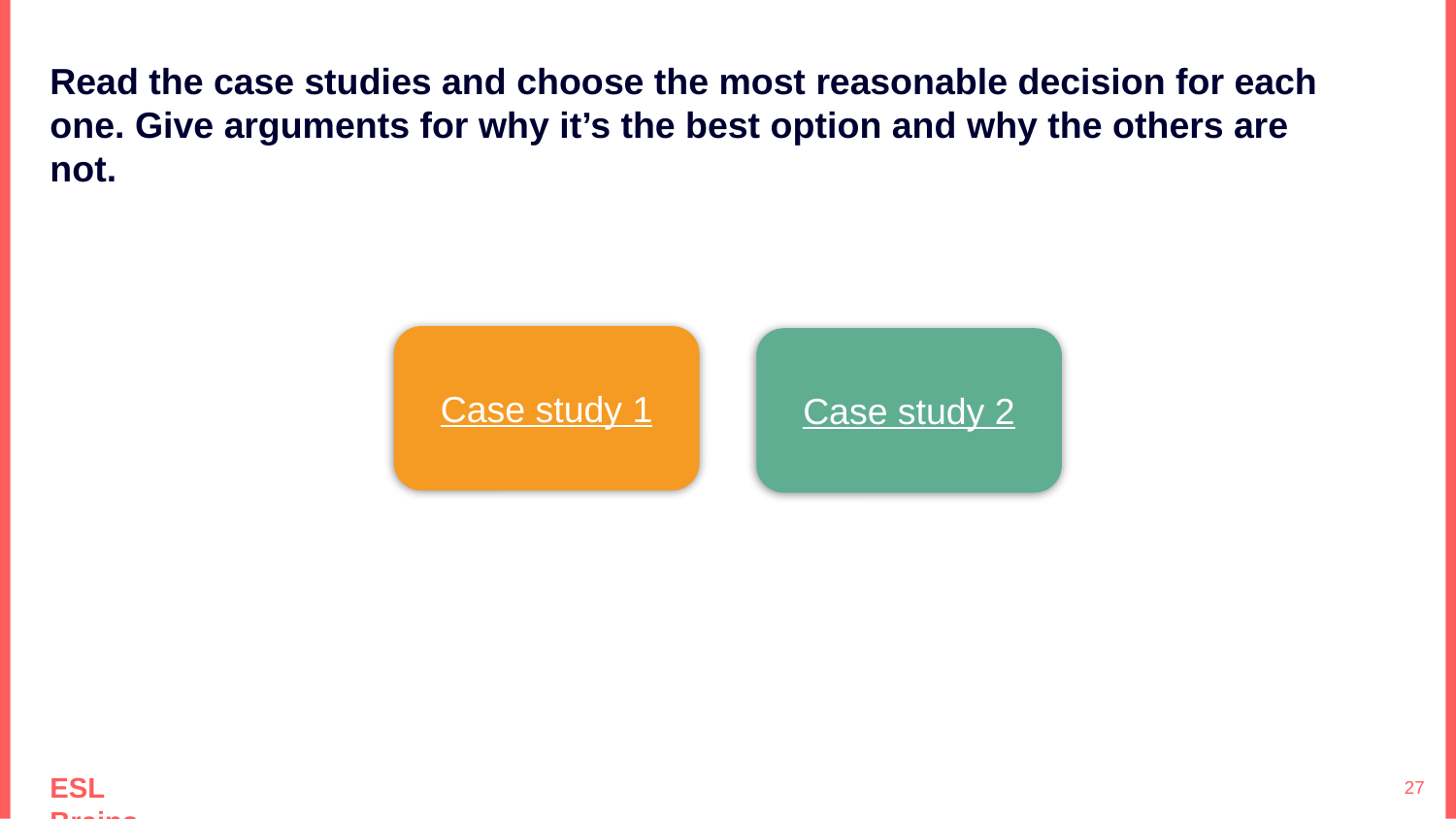

Read the case studies and choose the most reasonable decision for each one. Give arguments for why it’s the best option and why the others are not.
Case study 1
Case study 2
27